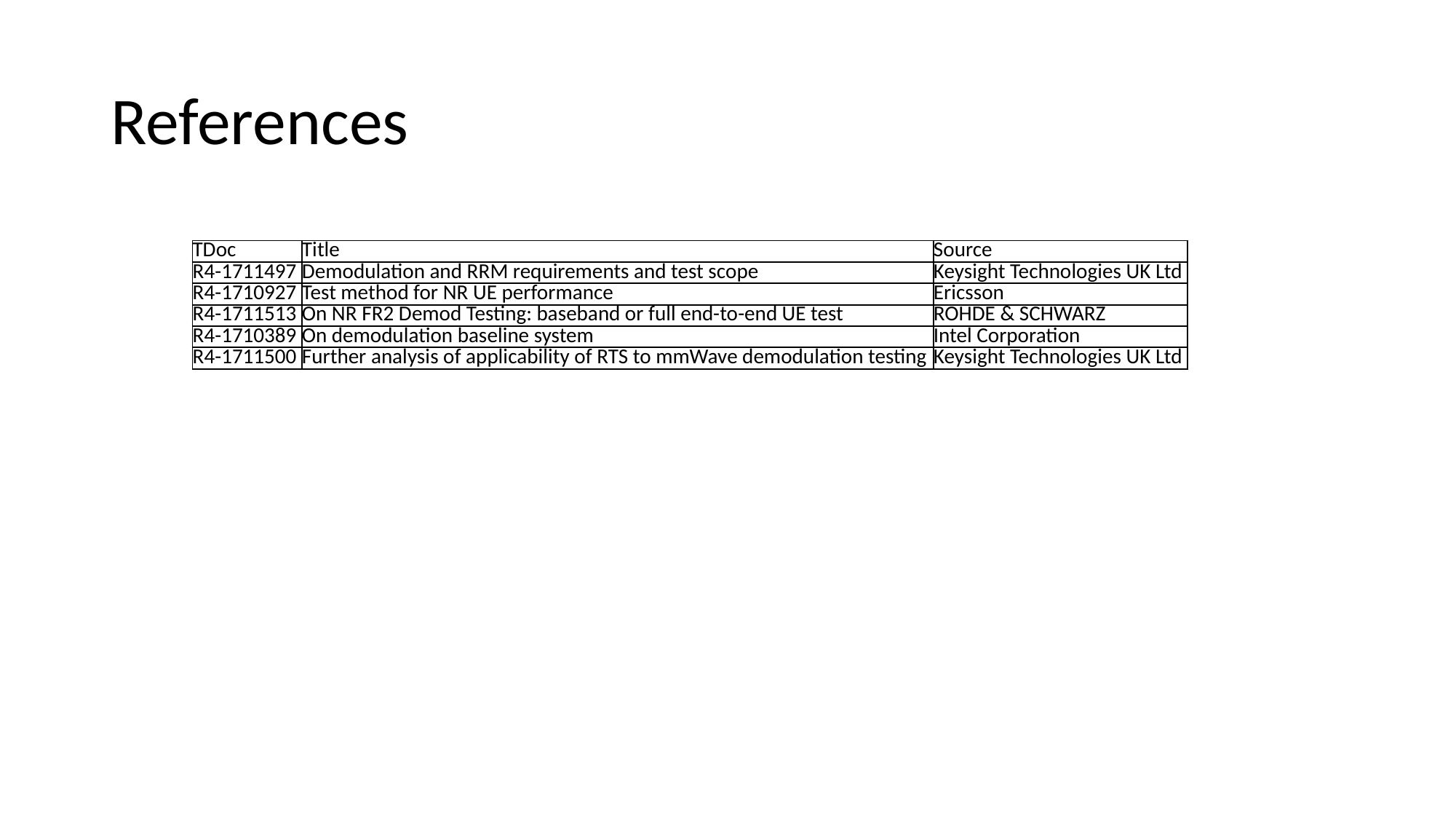

# References
| TDoc | Title | Source |
| --- | --- | --- |
| R4-1711497 | Demodulation and RRM requirements and test scope | Keysight Technologies UK Ltd |
| R4-1710927 | Test method for NR UE performance | Ericsson |
| R4-1711513 | On NR FR2 Demod Testing: baseband or full end-to-end UE test | ROHDE & SCHWARZ |
| R4-1710389 | On demodulation baseline system | Intel Corporation |
| R4-1711500 | Further analysis of applicability of RTS to mmWave demodulation testing | Keysight Technologies UK Ltd |